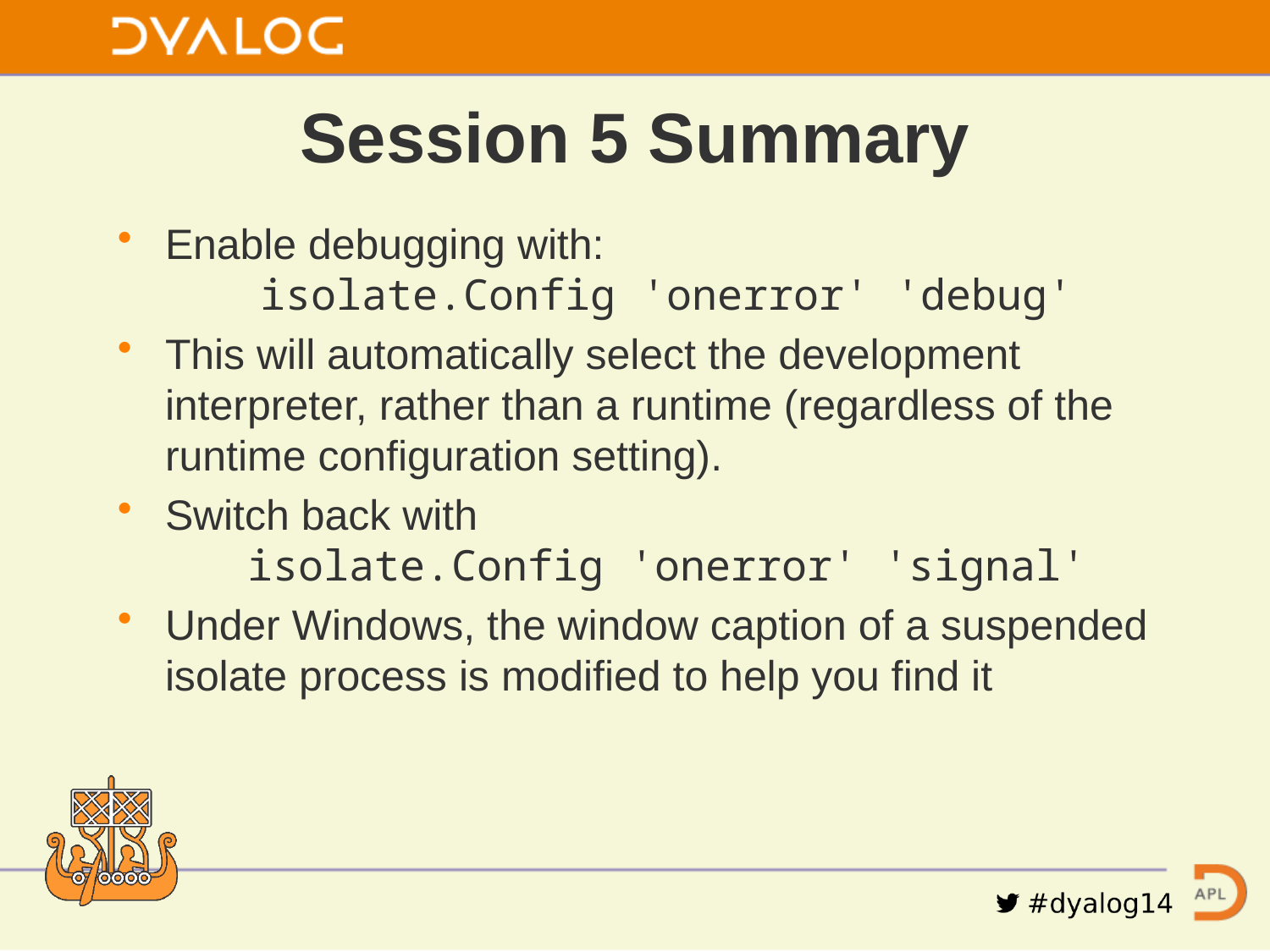

# Session 5 Summary
Enable debugging with:
        isolate.Config 'onerror' 'debug'
This will automatically select the development interpreter, rather than a runtime (regardless of the runtime configuration setting).
Switch back with
       isolate.Config 'onerror' 'signal'
Under Windows, the window caption of a suspended isolate process is modified to help you find it